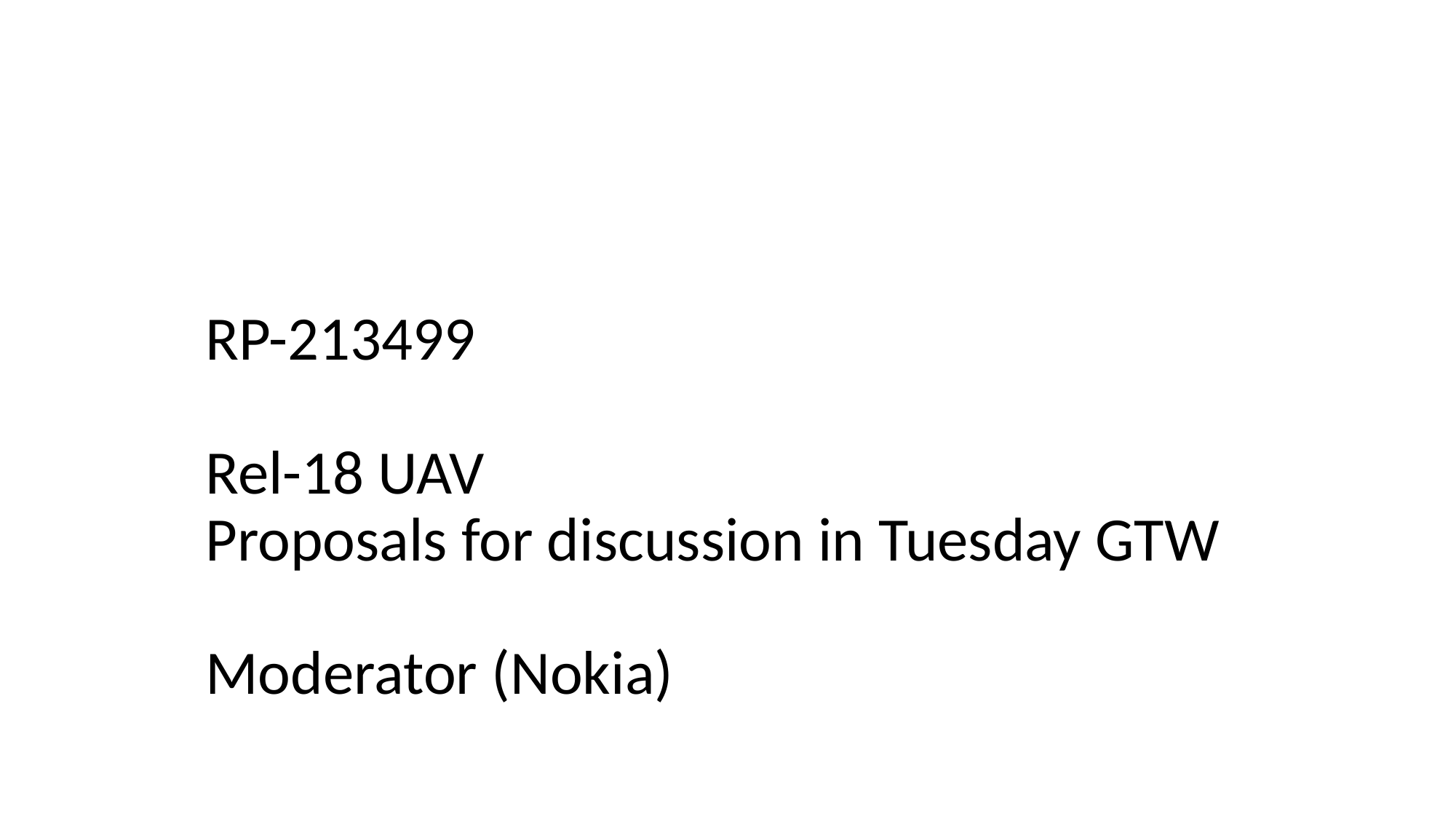

# RP-213499 Rel-18 UAV Proposals for discussion in Tuesday GTW Moderator (Nokia)